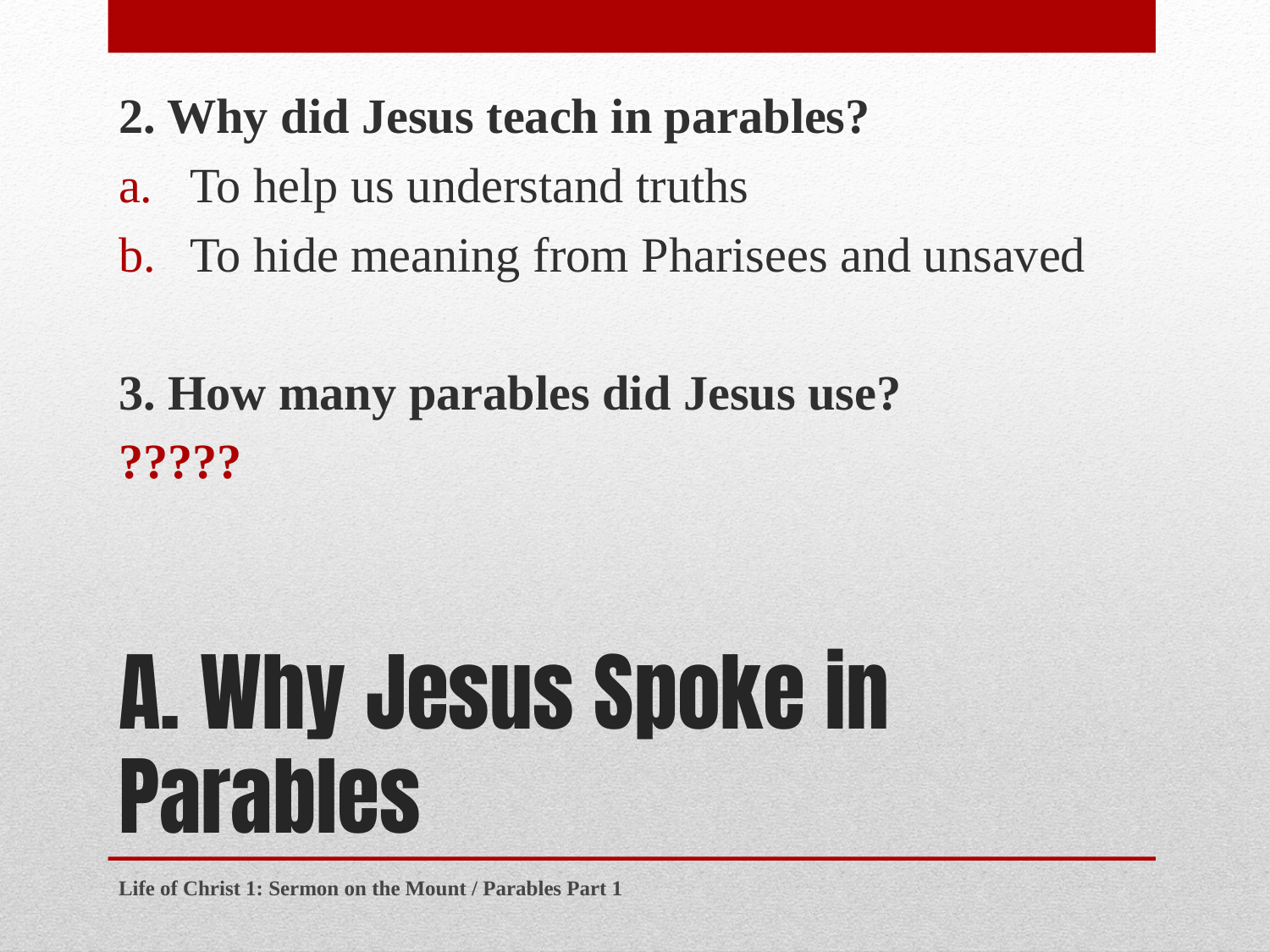

2. Why did Jesus teach in parables?
To help us understand truths
To hide meaning from Pharisees and unsaved

3. How many parables did Jesus use?
?????

# A. Why Jesus Spoke in Parables
Life of Christ 1: Sermon on the Mount / Parables Part 1